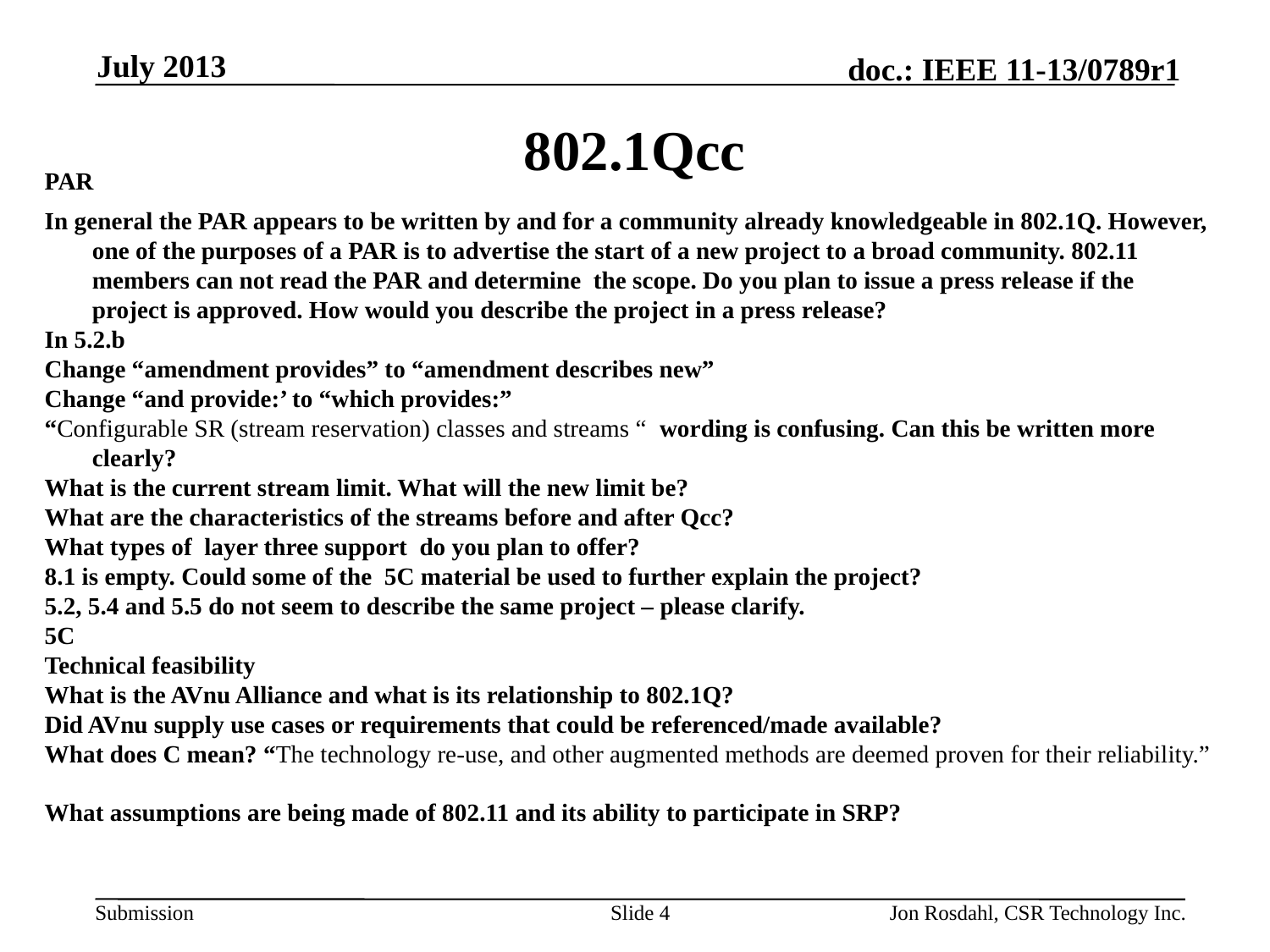

July 2013
# 802.1Qcc
PAR
In general the PAR appears to be written by and for a community already knowledgeable in 802.1Q. However, one of the purposes of a PAR is to advertise the start of a new project to a broad community. 802.11 members can not read the PAR and determine  the scope. Do you plan to issue a press release if the project is approved. How would you describe the project in a press release?
In 5.2.b
Change “amendment provides” to “amendment describes new”
Change “and provide:’ to “which provides:”
“Configurable SR (stream reservation) classes and streams “  wording is confusing. Can this be written more clearly?
What is the current stream limit. What will the new limit be?
What are the characteristics of the streams before and after Qcc?
What types of  layer three support  do you plan to offer?
8.1 is empty. Could some of the  5C material be used to further explain the project?
5.2, 5.4 and 5.5 do not seem to describe the same project – please clarify.
5C
Technical feasibility
What is the AVnu Alliance and what is its relationship to 802.1Q?
Did AVnu supply use cases or requirements that could be referenced/made available?
What does C mean? “The technology re‐use, and other augmented methods are deemed proven for their reliability.”

What assumptions are being made of 802.11 and its ability to participate in SRP?
Slide 4
Jon Rosdahl, CSR Technology Inc.